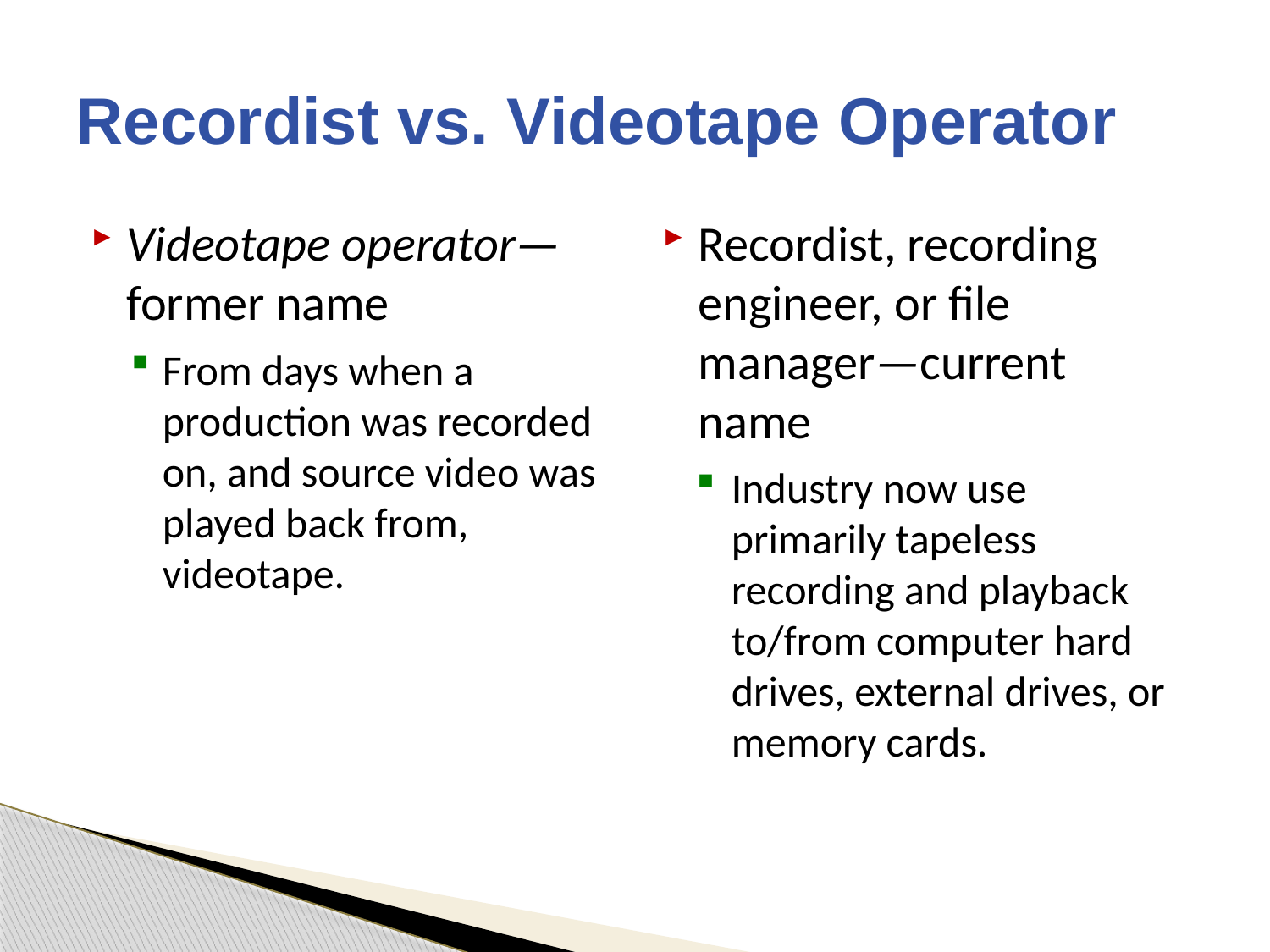

# Recordist vs. Videotape Operator
Videotape operator—former name
From days when a production was recorded on, and source video was played back from, videotape.
Recordist, recording engineer, or file manager—current name
Industry now use primarily tapeless recording and playback to/from computer hard drives, external drives, or memory cards.